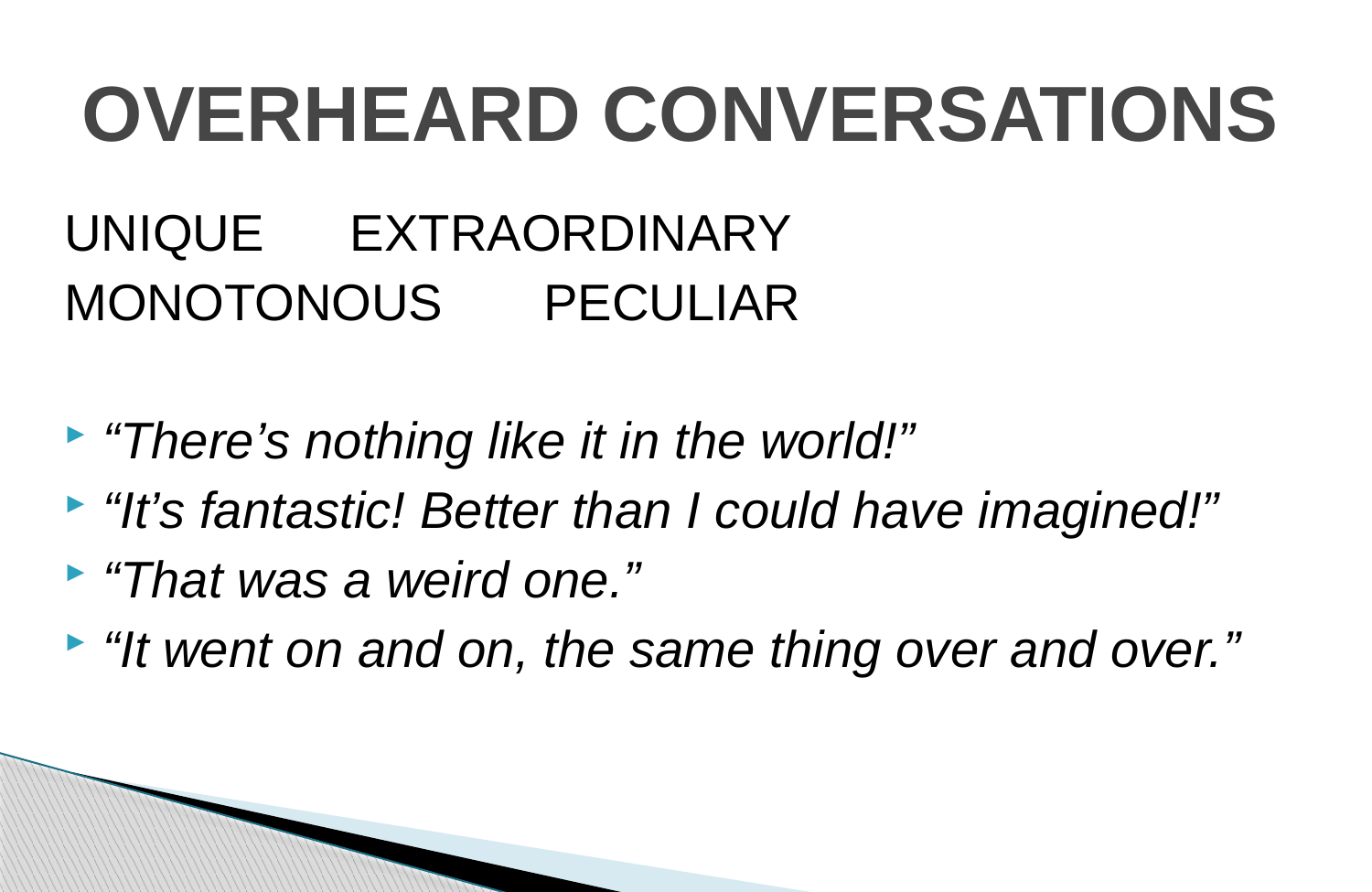

# OVERHEARD CONVERSATIONS
UNIQUE      EXTRAORDINARY
MONOTONOUS       PECULIAR

“There’s nothing like it in the world!”
“It’s fantastic! Better than I could have imagined!”
“That was a weird one.”
“It went on and on, the same thing over and over.”